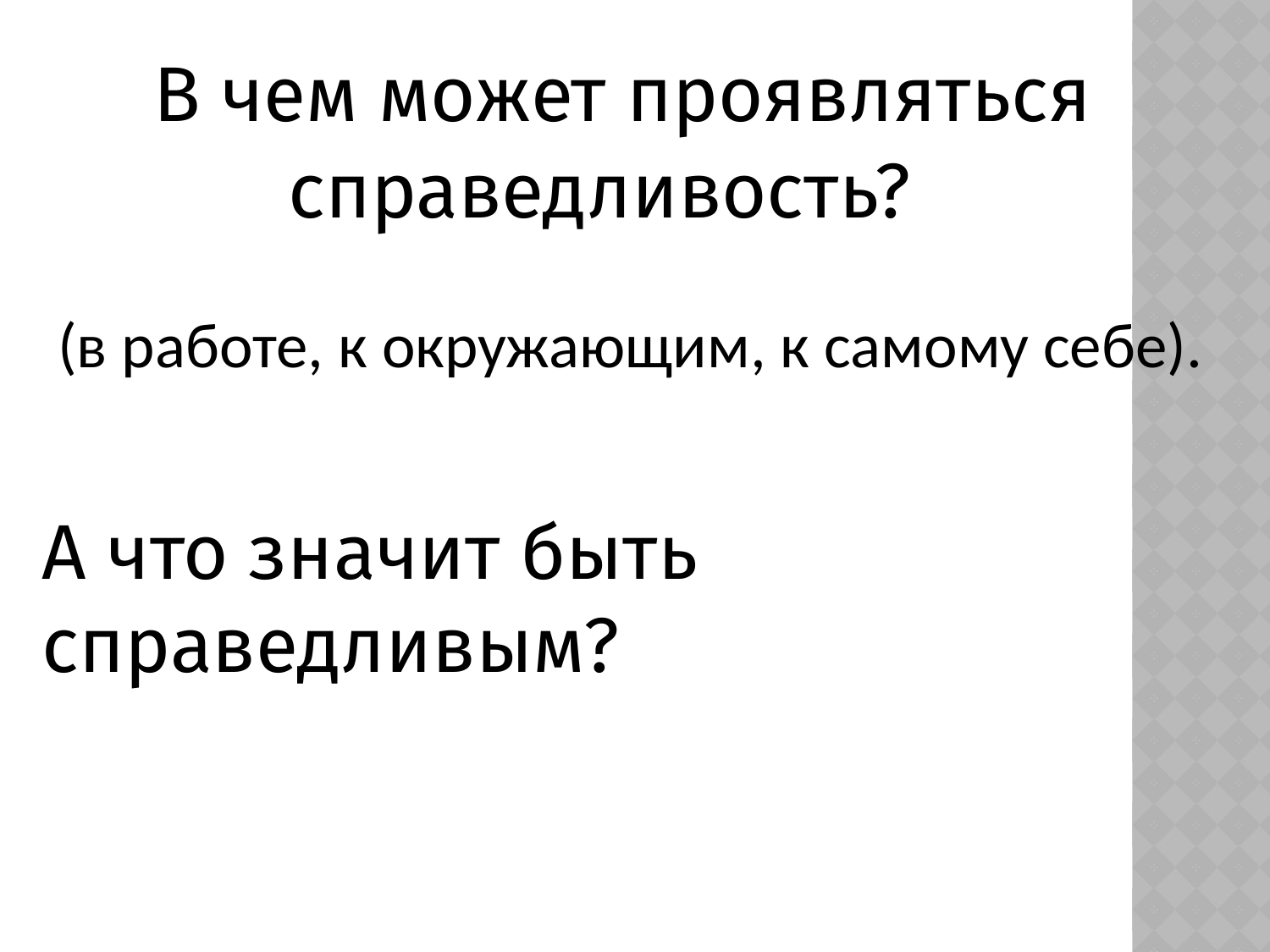

В чем может проявляться справедливость?
(в работе, к окружающим, к самому себе).
А что значит быть справедливым?